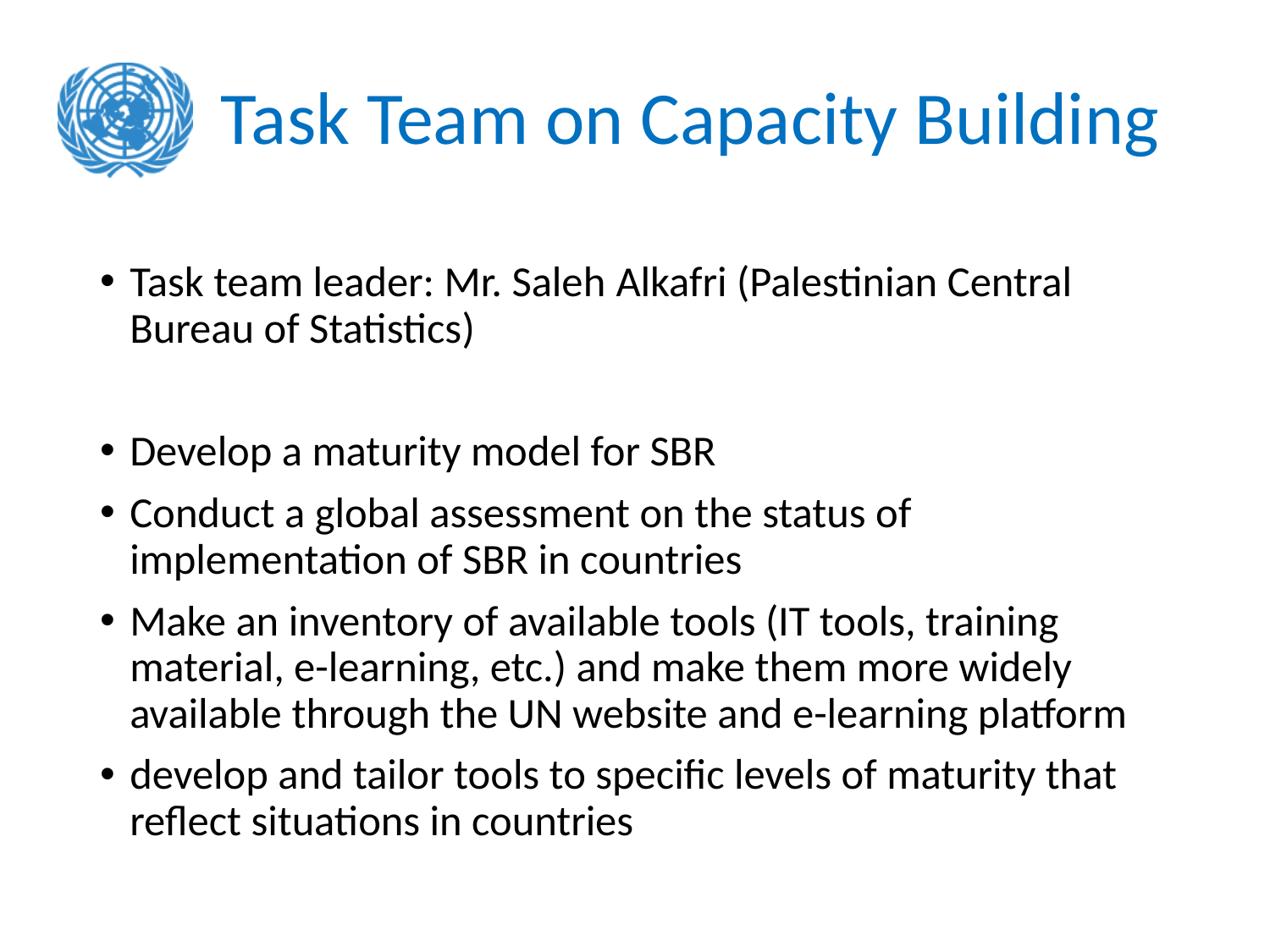

# Task Team on Capacity Building
Task team leader: Mr. Saleh Alkafri (Palestinian Central Bureau of Statistics)

Develop a maturity model for SBR
Conduct a global assessment on the status of implementation of SBR in countries
Make an inventory of available tools (IT tools, training material, e-learning, etc.) and make them more widely available through the UN website and e-learning platform
develop and tailor tools to specific levels of maturity that reflect situations in countries